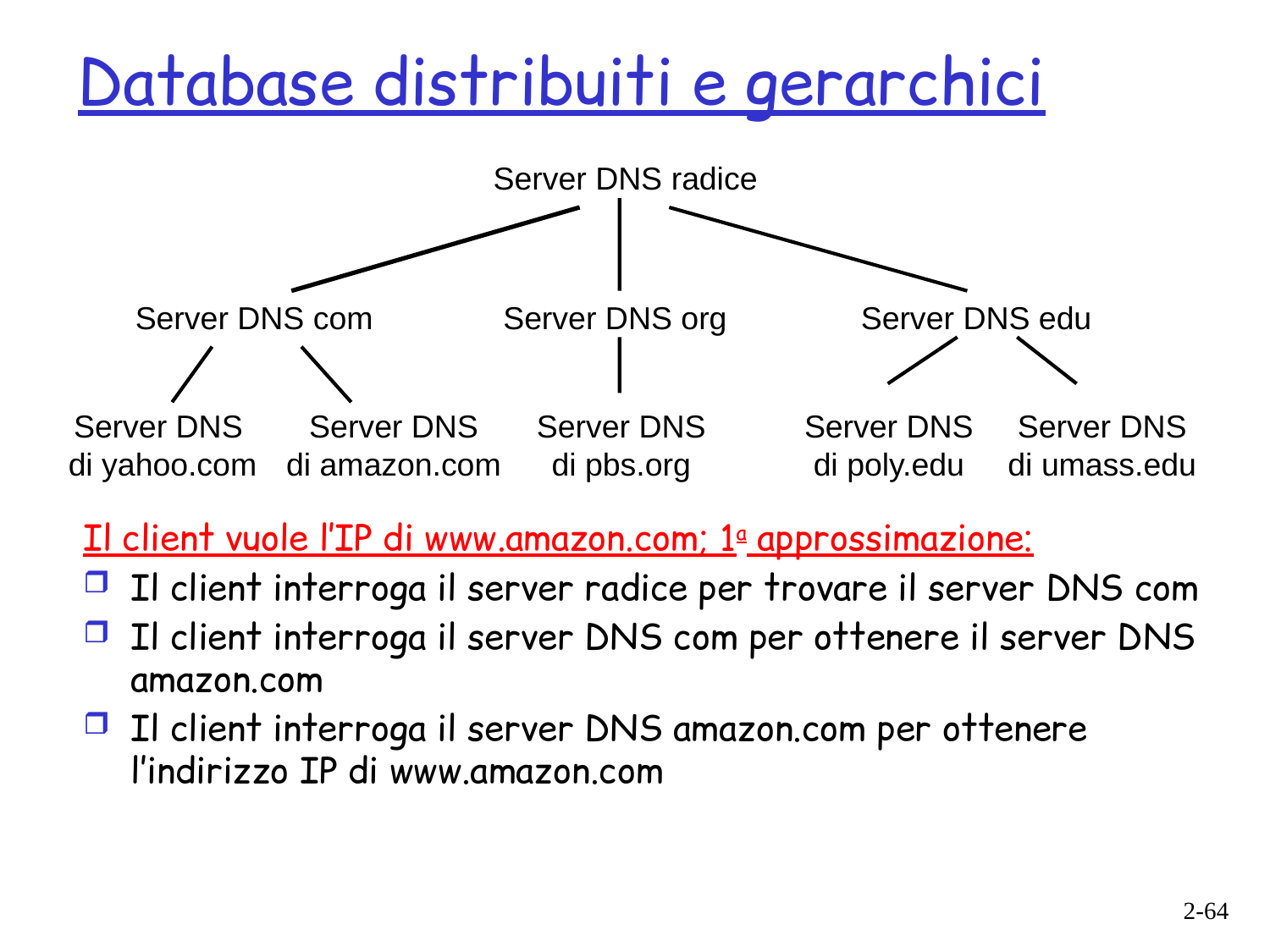

# Database distribuiti e gerarchici
Server DNS radice

Server DNS com
Server DNS org
Server DNS edu

Server DNS
di yahoo.com
Server DNS
di amazon.com
Server DNS
di pbs.org
Server DNS
di poly.edu
Server DNS
di umass.edu
Il client vuole l’IP di www.amazon.com; 1a approssimazione:
Il client interroga il server radice per trovare il server DNS com
Il client interroga il server DNS com per ottenere il server DNS amazon.com
Il client interroga il server DNS amazon.com per ottenere l’indirizzo IP di www.amazon.com
2-64